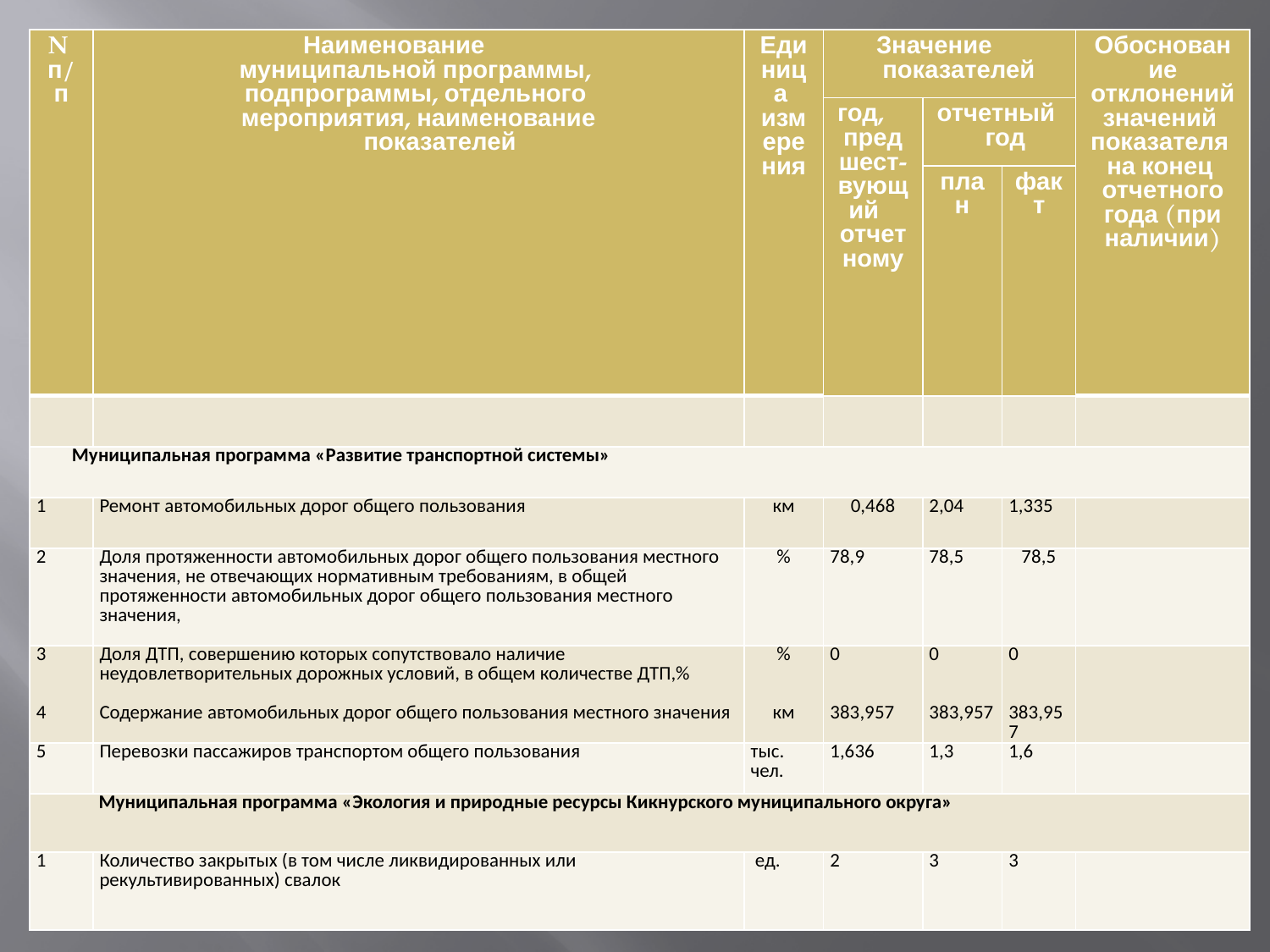

| N п/п | Наименование муниципальной программы, подпрограммы, отдельного мероприятия, наименование показателей | Единица измерения | Значение показателей |  |  | Обоснование отклонений значений показателя на конец отчетного года (при наличии) |
| --- | --- | --- | --- | --- | --- | --- |
|  |  |  | год, предшест- вующий отчетному | отчетный год |  |  |
|  |  |  |  | план | факт |  |
|  |  |  |  |  |  |  |
| Муниципальная программа «Развитие транспортной системы» |  |  |  |  |  |  |
| 1 | Ремонт автомобильных дорог общего пользования | км | 0,468 | 2,04 | 1,335 |  |
| 2 | Доля протяженности автомобильных дорог общего пользования местного значения, не отвечающих нормативным требованиям, в общей протяженности автомобильных дорог общего пользования местного значения, | % | 78,9 | 78,5 | 78,5 |  |
| 3 4 | Доля ДТП, совершению которых сопутствовало наличие неудовлетворительных дорожных условий, в общем количестве ДТП,%        Содержание автомобильных дорог общего пользования местного значения | % км | 0 383,957 | 0 383,957 | 0 383,957 |  |
| 5 | Перевозки пассажиров транспортом общего пользования | тыс. чел. | 1,636 | 1,3 | 1,6 |  |
| Муниципальная программа «Экология и природные ресурсы Кикнурского муниципального округа» |  |  |  |  |  |  |
| 1 | Количество закрытых (в том числе ликвидированных или рекультивированных) свалок | ед. | 2 | 3 | 3 |  |